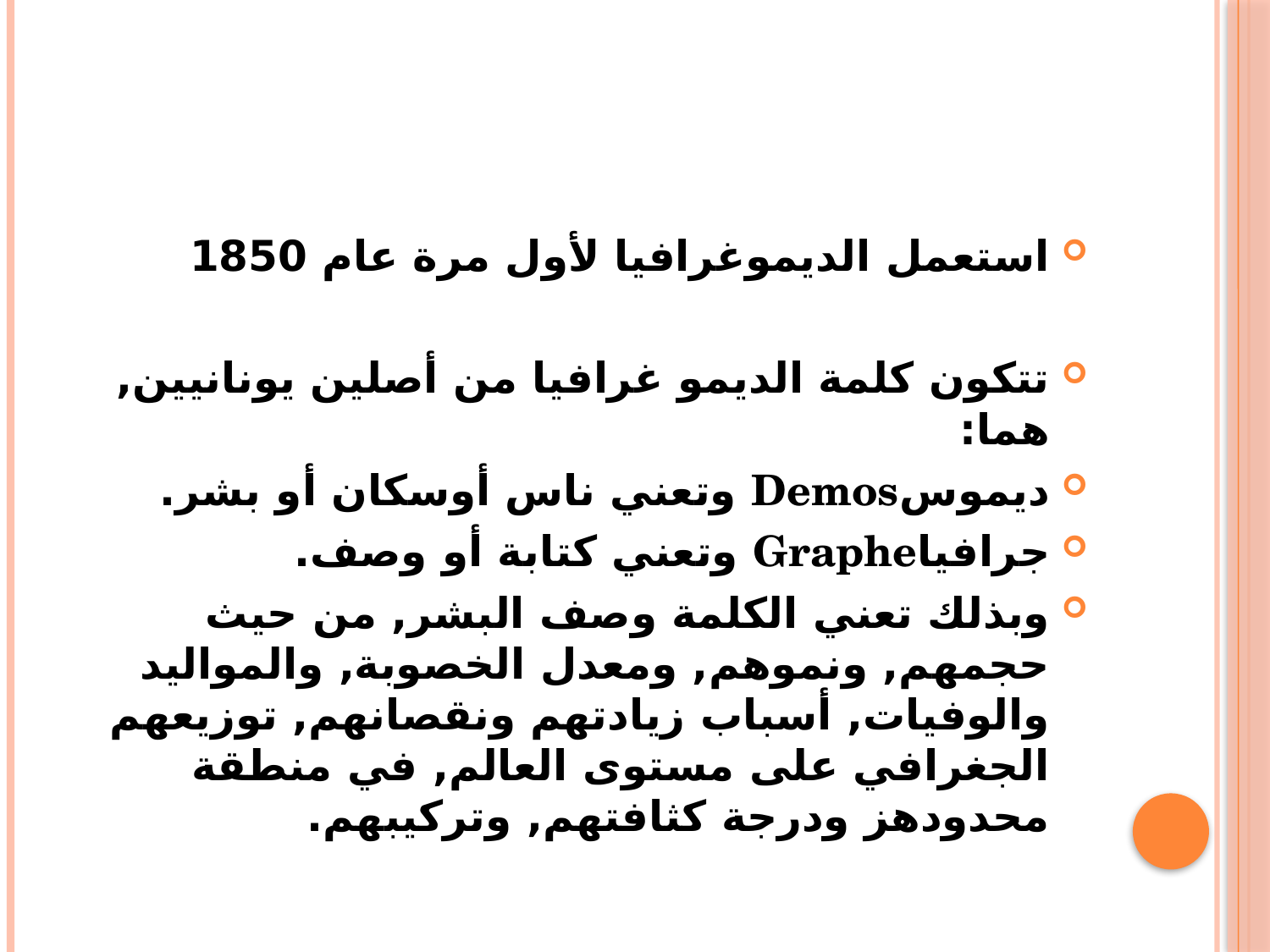

#
استعمل الديموغرافيا لأول مرة عام 1850

تتكون كلمة الديمو غرافيا من أصلين يونانيين, هما:
ديموسDemos وتعني ناس أوسكان أو بشر.
جرافياGraphe وتعني كتابة أو وصف.
وبذلك تعني الكلمة وصف البشر, من حيث حجمهم, ونموهم, ومعدل الخصوبة, والمواليد والوفيات, أسباب زيادتهم ونقصانهم, توزيعهم الجغرافي على مستوى العالم, في منطقة محدودهز ودرجة كثافتهم, وتركيبهم.